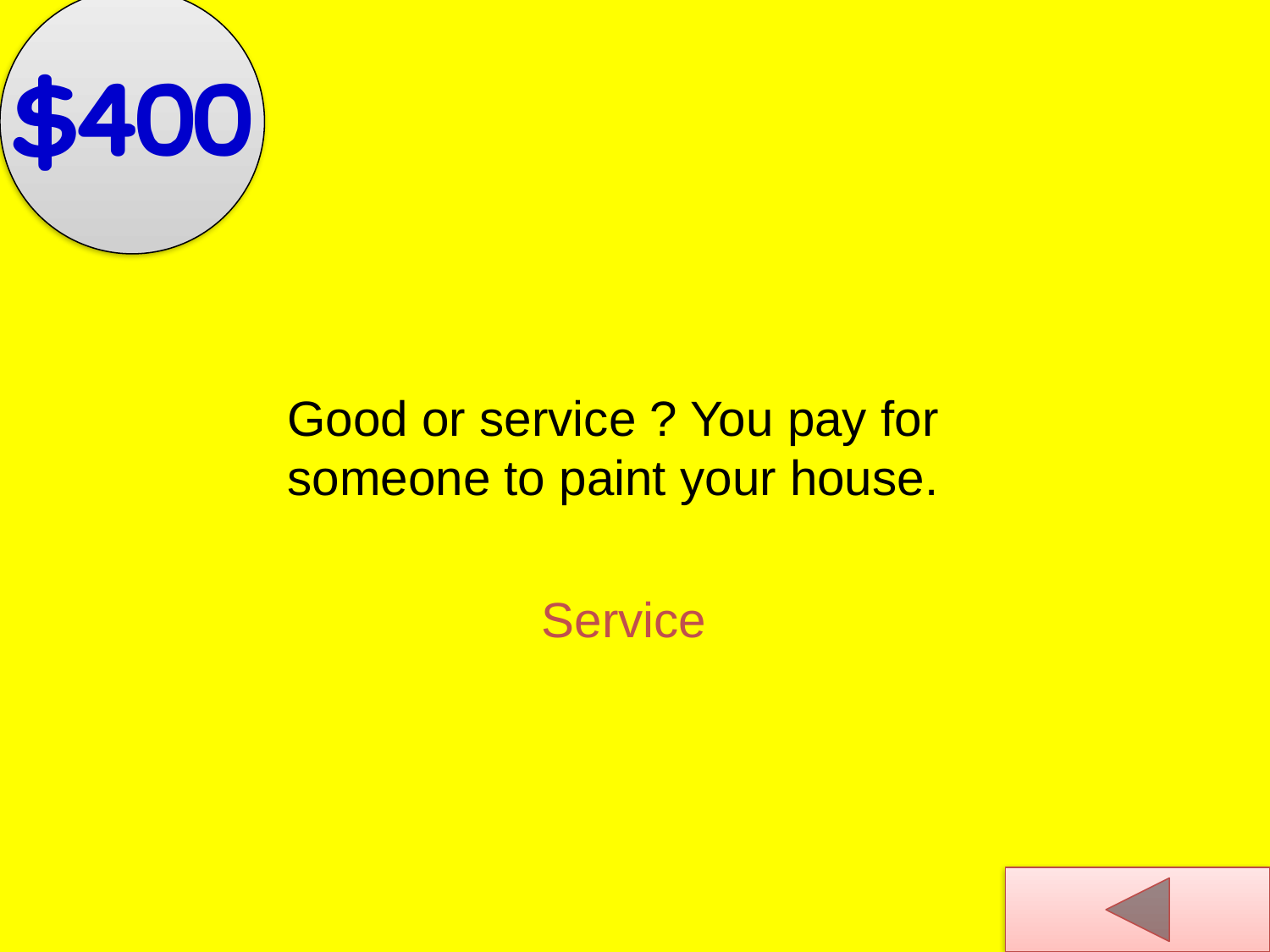

$400
Good or service ? You pay for someone to paint your house.
Service